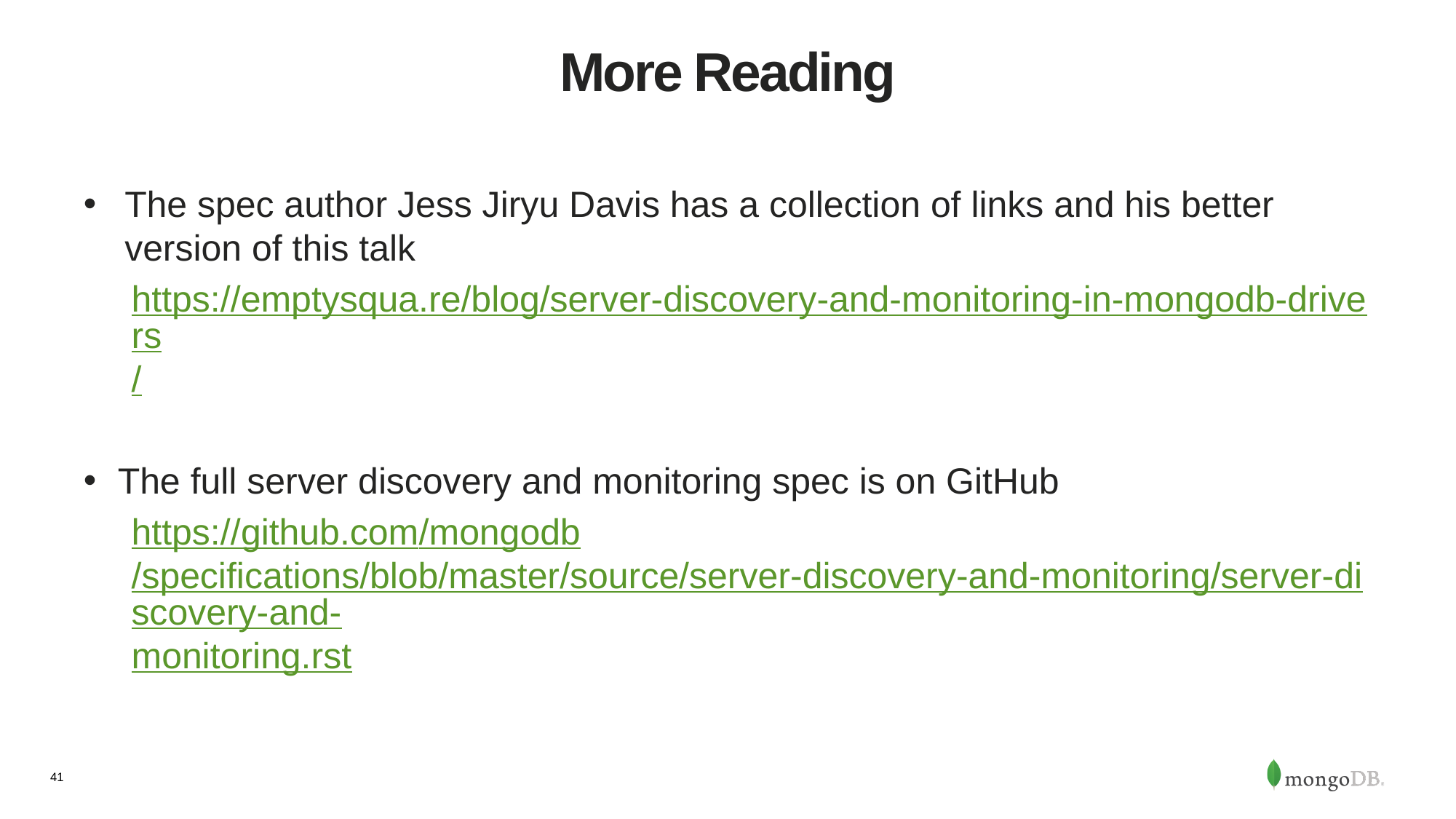

# More Reading
The spec author Jess Jiryu Davis has a collection of links and his better version of this talk
https://emptysqua.re/blog/server-discovery-and-monitoring-in-mongodb-drivers/

The full server discovery and monitoring spec is on GitHub
https://github.com/mongodb/specifications/blob/master/source/server-discovery-and-monitoring/server-discovery-and-monitoring.rst